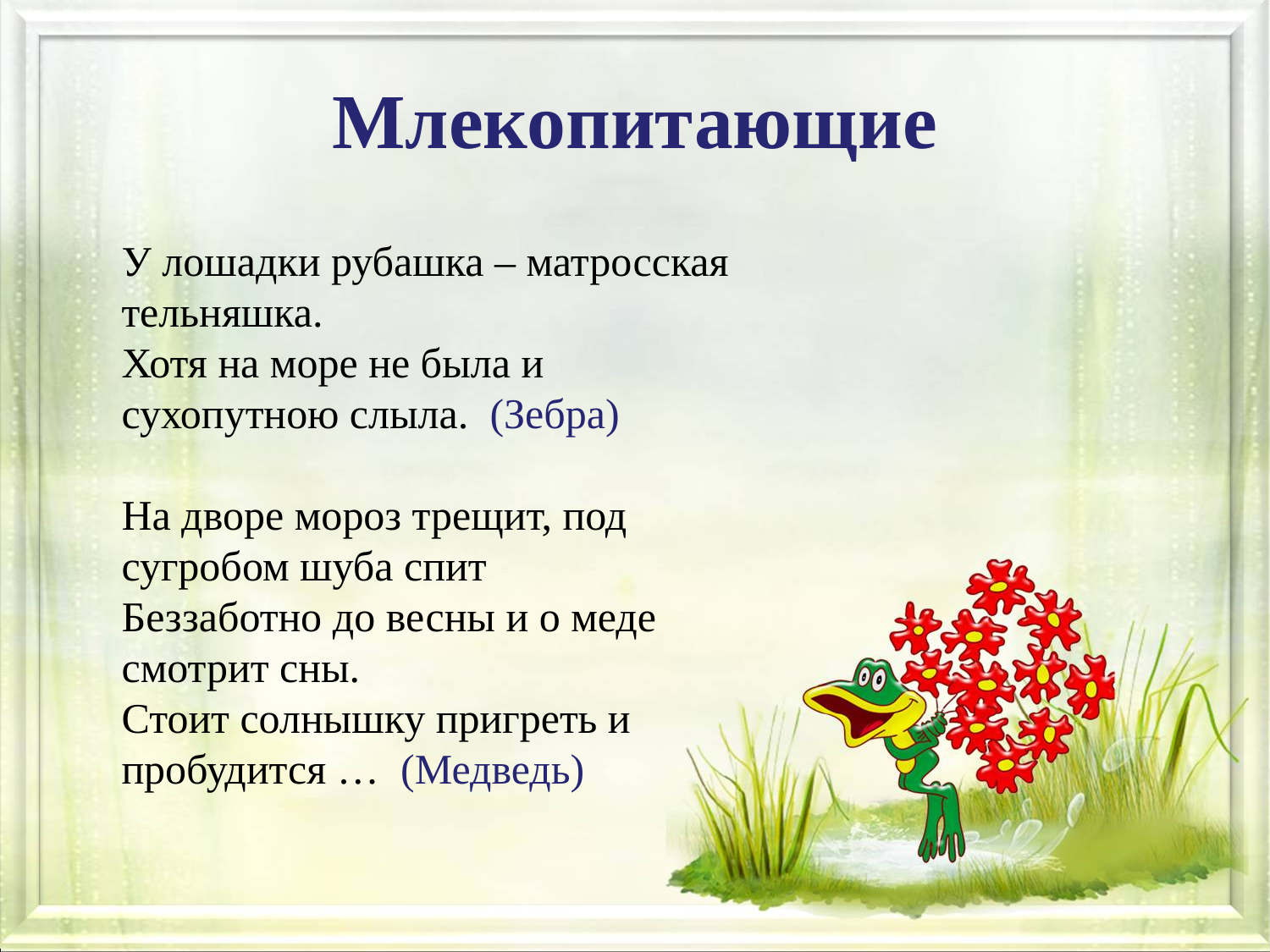

# Млекопитающие
У лошадки рубашка – матросская тельняшка.
Хотя на море не была и сухопутною слыла.  (Зебра)

На дворе мороз трещит, под сугробом шуба спит
Беззаботно до весны и о меде смотрит сны.
Стоит солнышку пригреть и пробудится …  (Медведь)